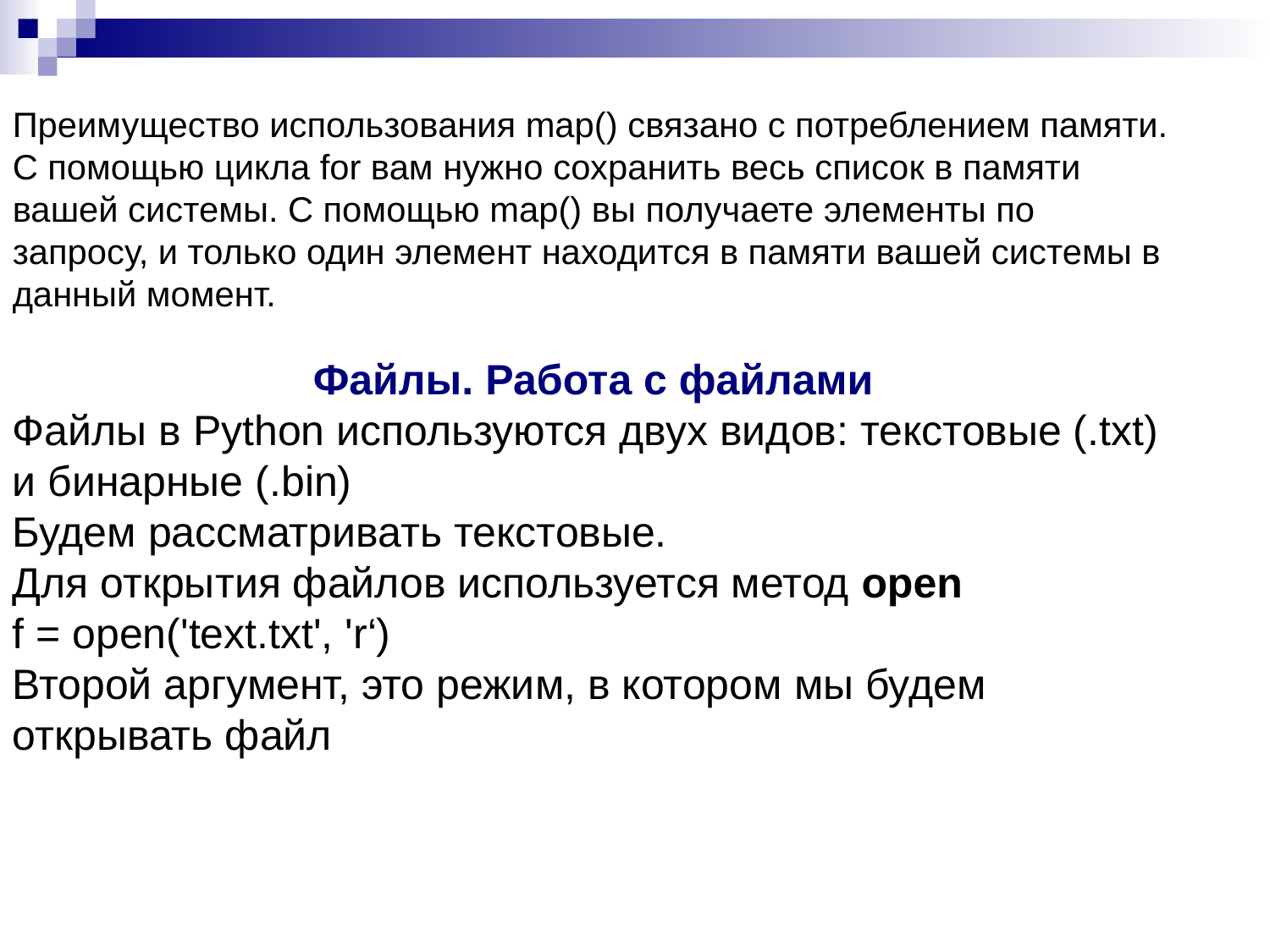

Преимущество использования map() связано с потреблением памяти. С помощью цикла for вам нужно сохранить весь список в памяти вашей системы. С помощью map() вы получаете элементы по запросу, и только один элемент находится в памяти вашей системы в данный момент.

Файлы. Работа с файлами
Файлы в Python используются двух видов: текстовые (.txt) и бинарные (.bin)
Будем рассматривать текстовые.
Для открытия файлов используется метод open
f = open('text.txt', 'r‘)
Второй аргумент, это режим, в котором мы будем открывать файл